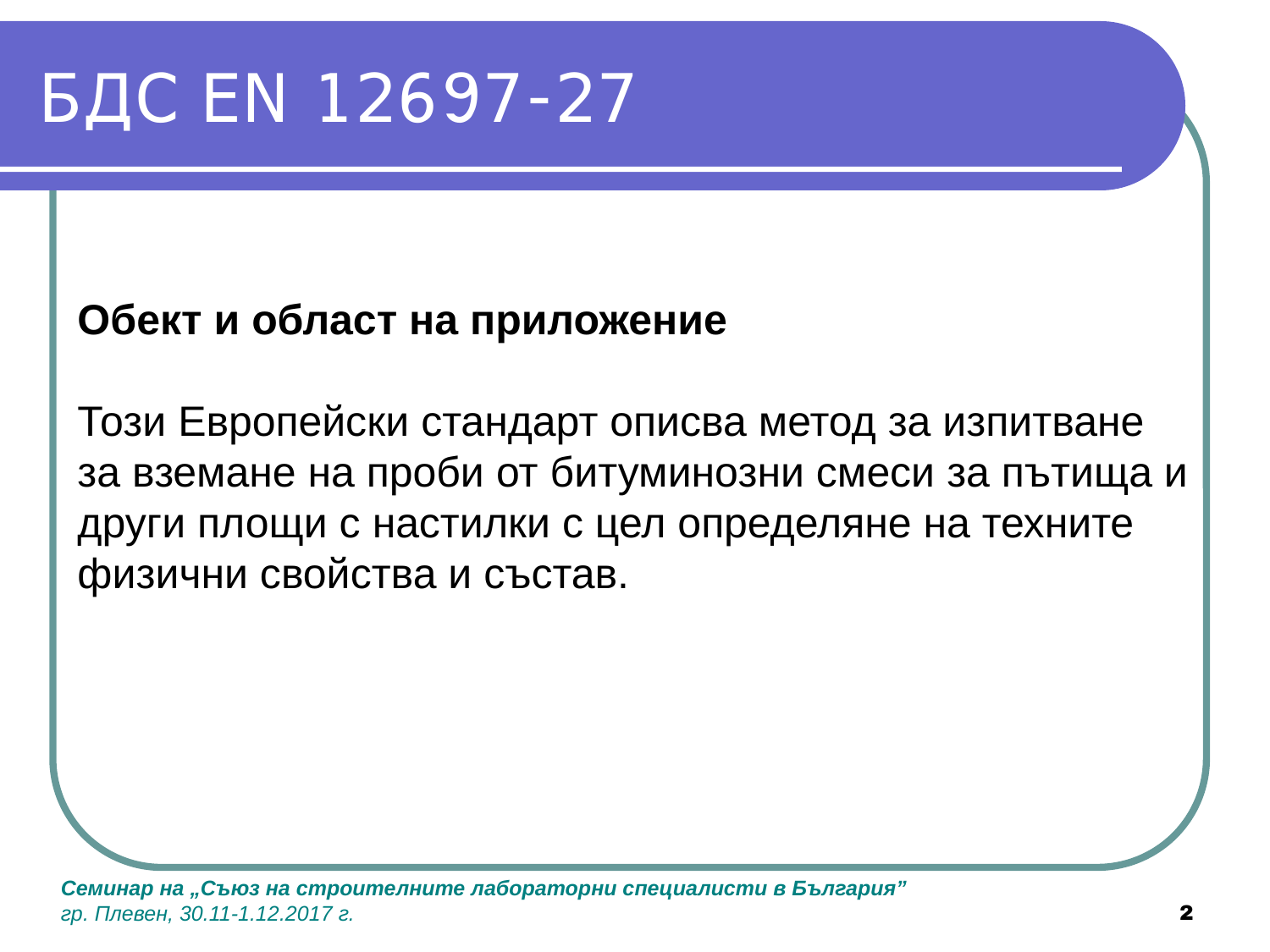

# БДС EN 12697-27
Обект и област на приложение

Този Европейски стандарт описва метод за изпитване за вземане на проби от битуминозни смеси за пътища и други площи с настилки с цел определяне на техните физични свойства и състав.
2
Семинар на „Съюз на строителните лабораторни специалисти в България”
гр. Плевен, 30.11-1.12.2017 г.